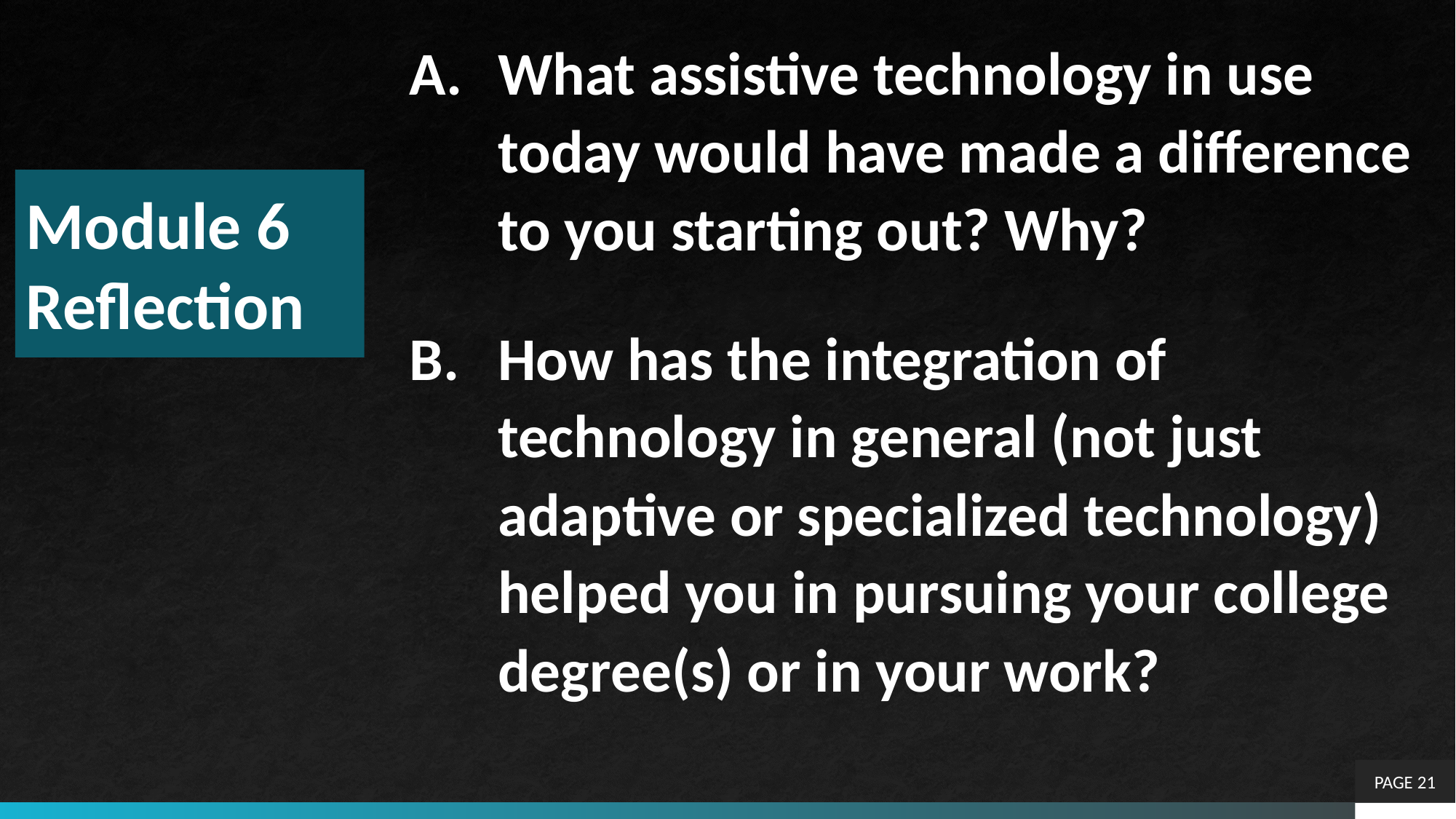

What assistive technology in use today would have made a difference to you starting out? Why?
How has the integration of technology in general (not just adaptive or specialized technology) helped you in pursuing your college degree(s) or in your work?

# Module 6 Reflection
PAGE 21